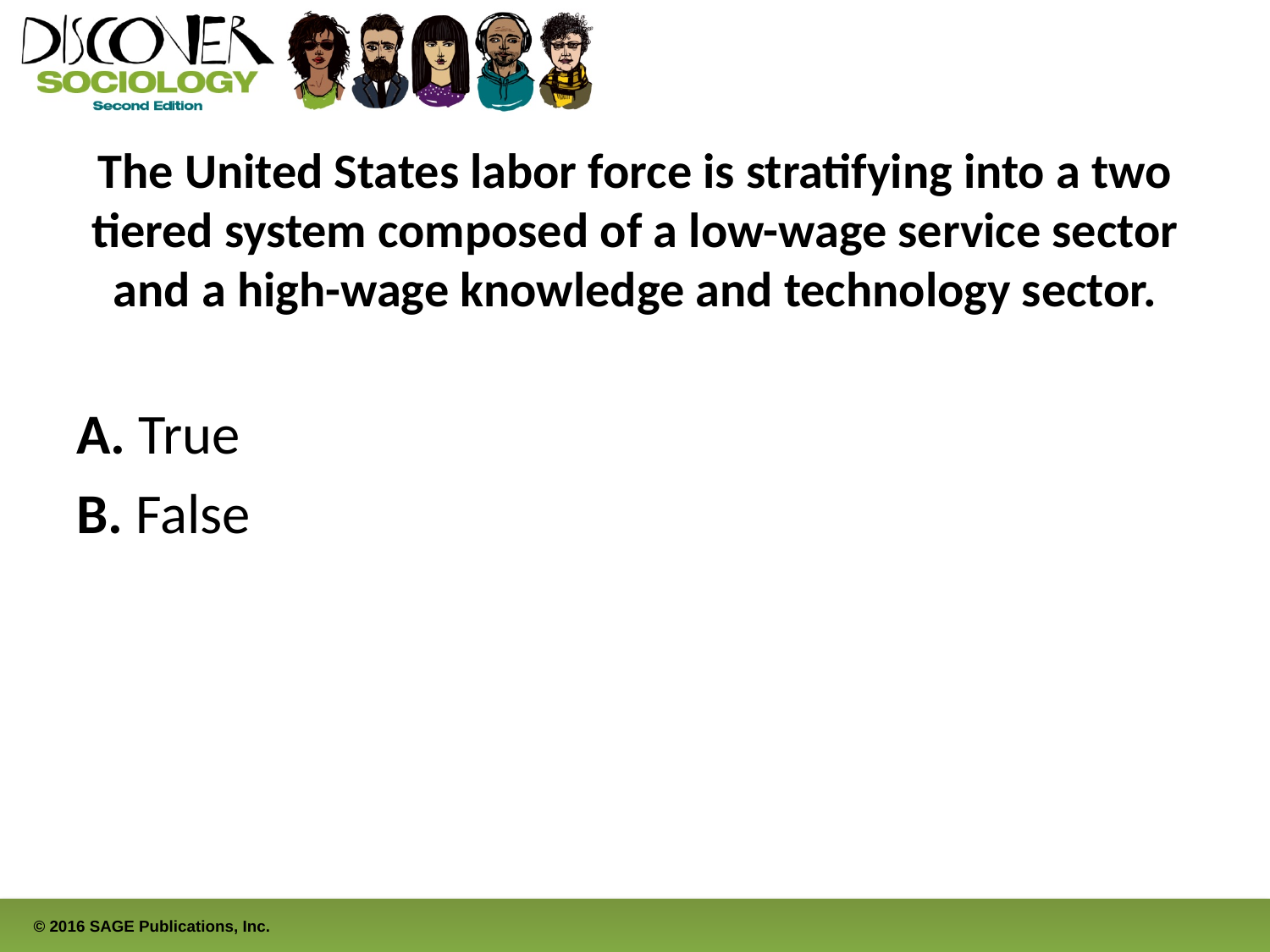

# The United States labor force is stratifying into a two tiered system composed of a low-wage service sector and a high-wage knowledge and technology sector.
A. True
B. False